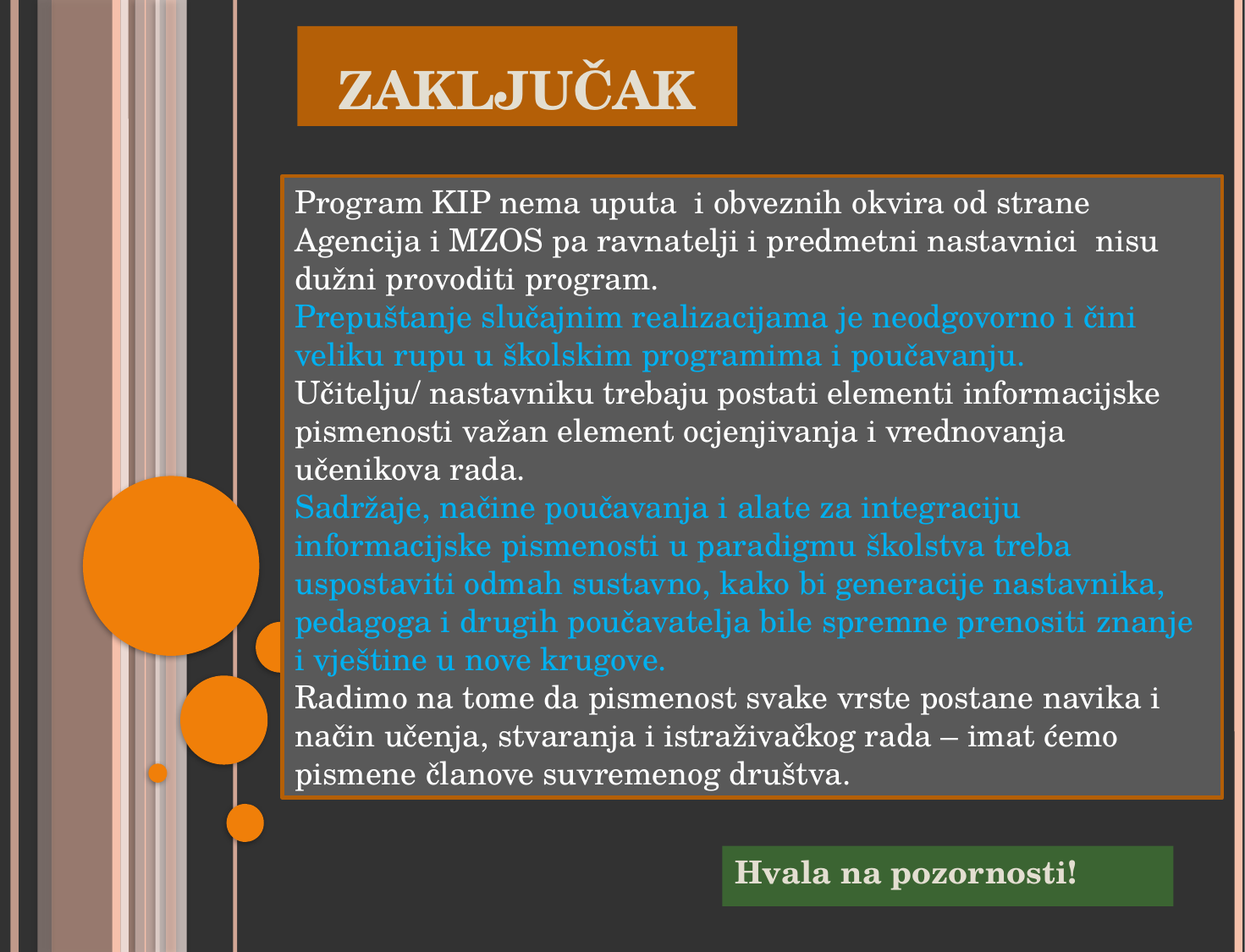

# zaključak
Program KIP nema uputa  i obveznih okvira od strane Agencija i MZOS pa ravnatelji i predmetni nastavnici  nisu dužni provoditi program.
Prepuštanje slučajnim realizacijama je neodgovorno i čini veliku rupu u školskim programima i poučavanju.
Učitelju/ nastavniku trebaju postati elementi informacijske pismenosti važan element ocjenjivanja i vrednovanja učenikova rada.
Sadržaje, načine poučavanja i alate za integraciju informacijske pismenosti u paradigmu školstva treba uspostaviti odmah sustavno, kako bi generacije nastavnika, pedagoga i drugih poučavatelja bile spremne prenositi znanje i vještine u nove krugove.
Radimo na tome da pismenost svake vrste postane navika i način učenja, stvaranja i istraživačkog rada – imat ćemo pismene članove suvremenog društva.
Hvala na pozornosti!